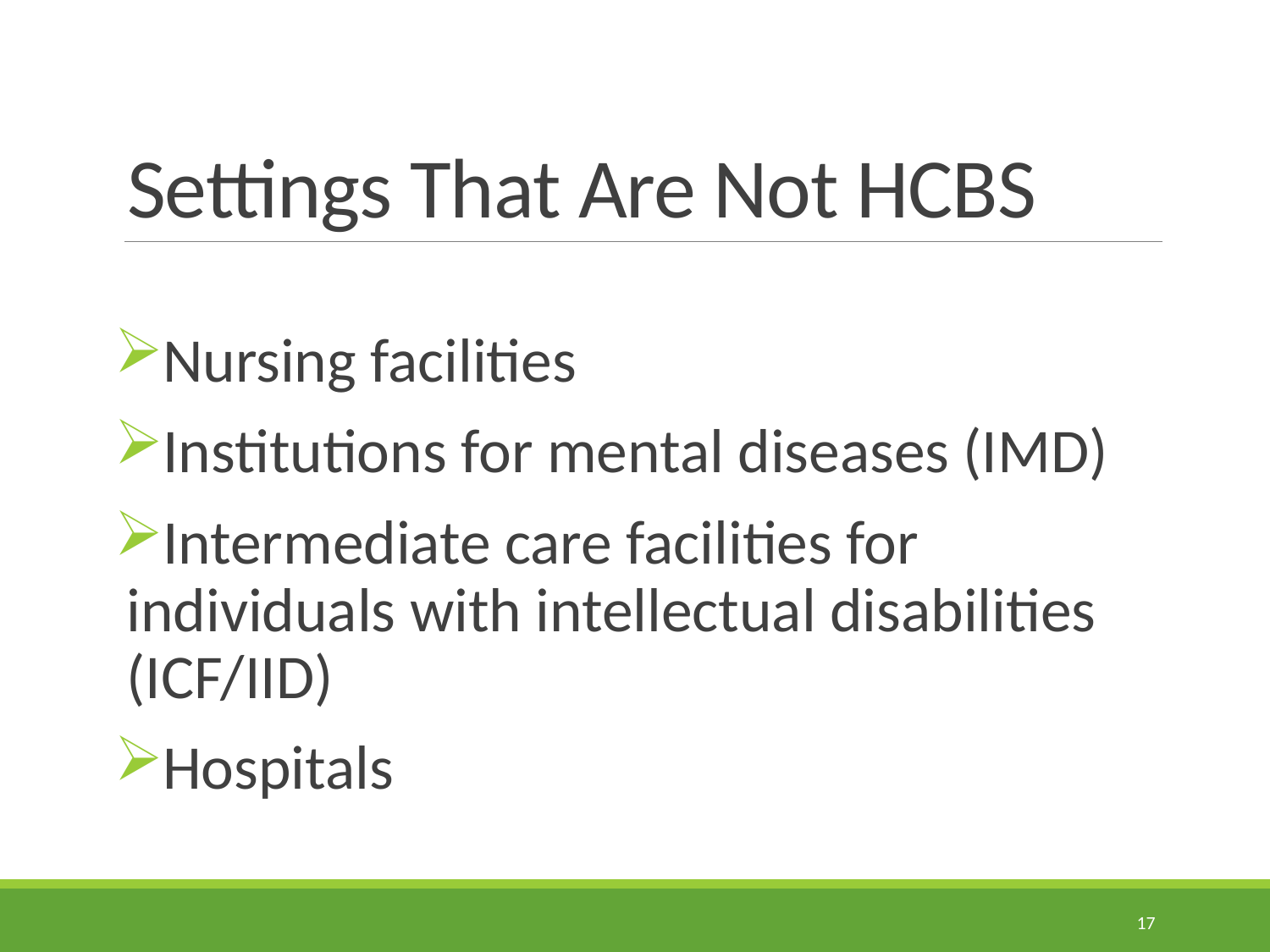

# Settings That Are Not HCBS

Nursing facilities
Institutions for mental diseases (IMD)
Intermediate care facilities for individuals with intellectual disabilities (ICF/IID)
Hospitals
17